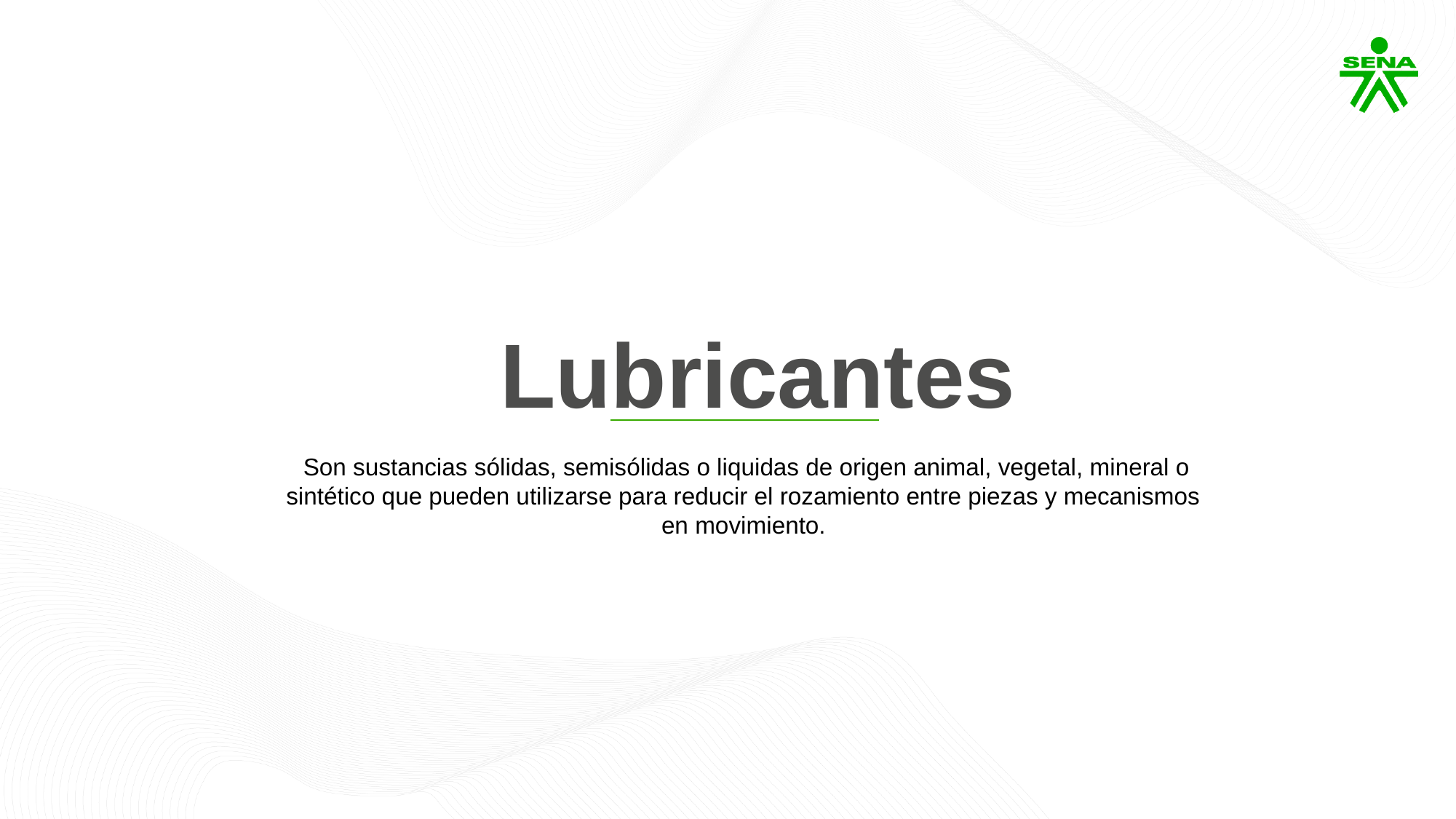

Lubricantes

 Son sustancias sólidas, semisólidas o liquidas de origen animal, vegetal, mineral o sintético que pueden utilizarse para reducir el rozamiento entre piezas y mecanismos en movimiento.